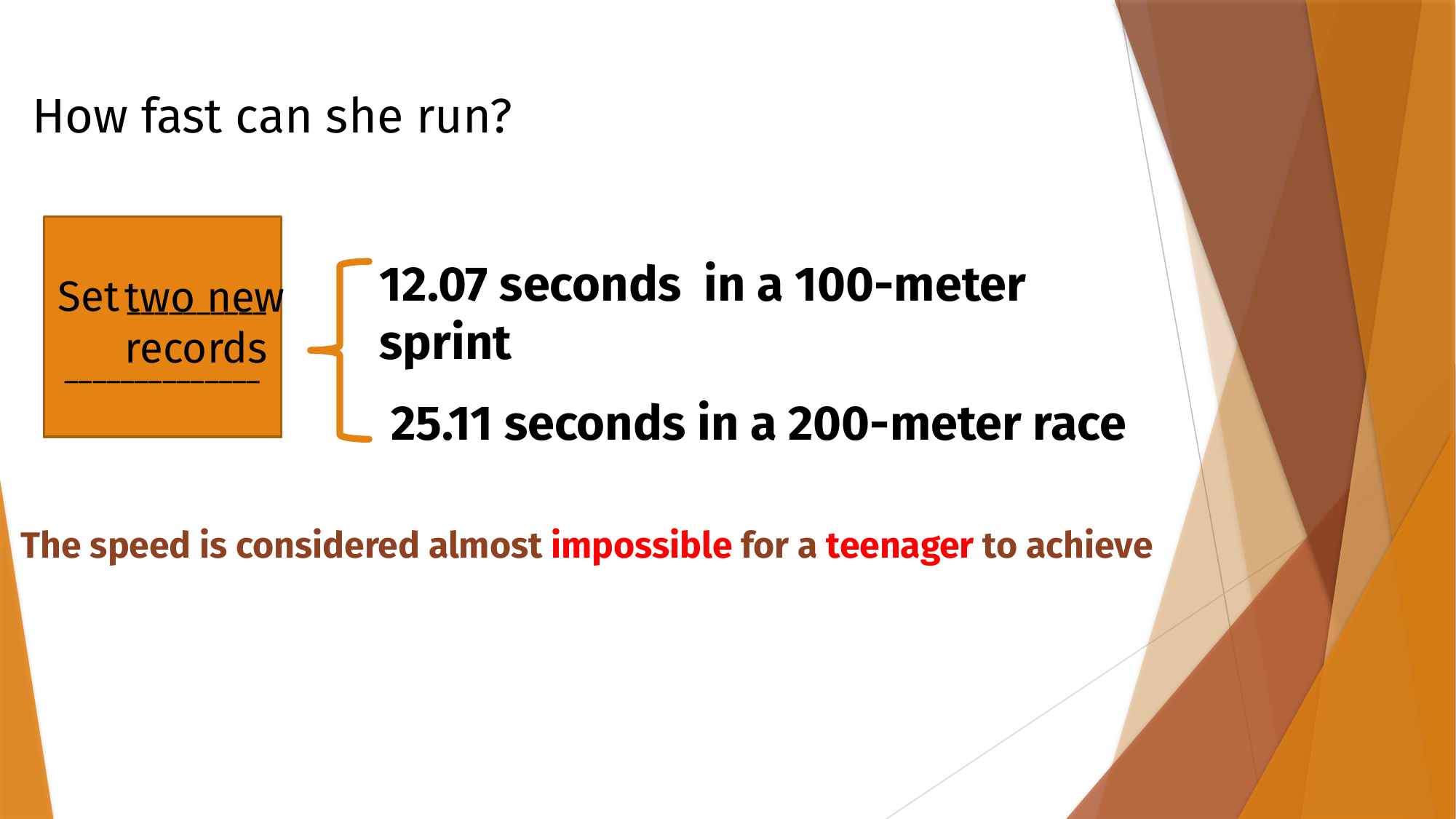

How fast can she run?
Set __________
     ______________
12.07 seconds  in a 100-meter sprint

two new records
25.11 seconds in a 200-meter race
The speed is considered almost impossible for a teenager to achieve